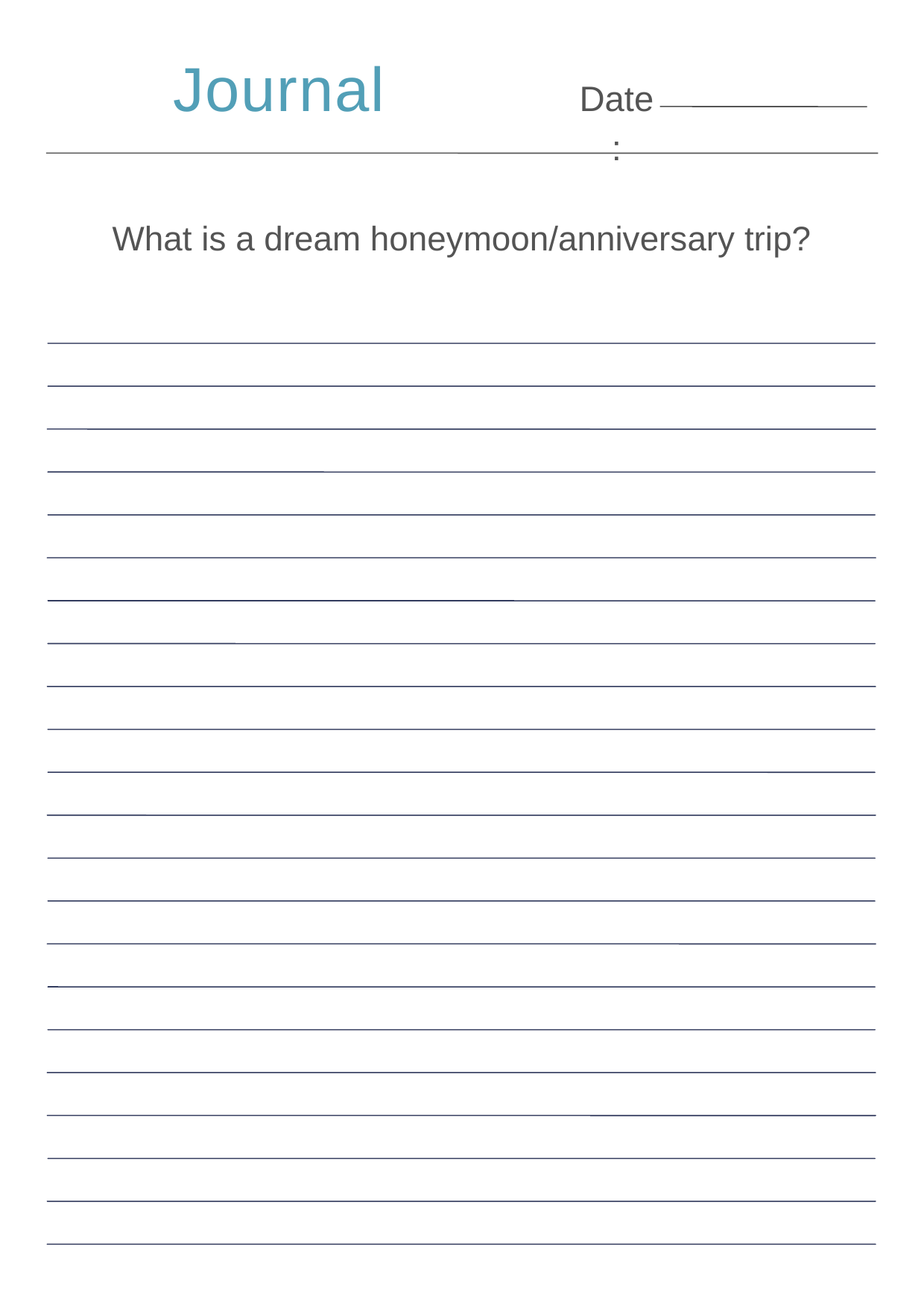

Journal
Date:

What is a dream honeymoon/anniversary trip?